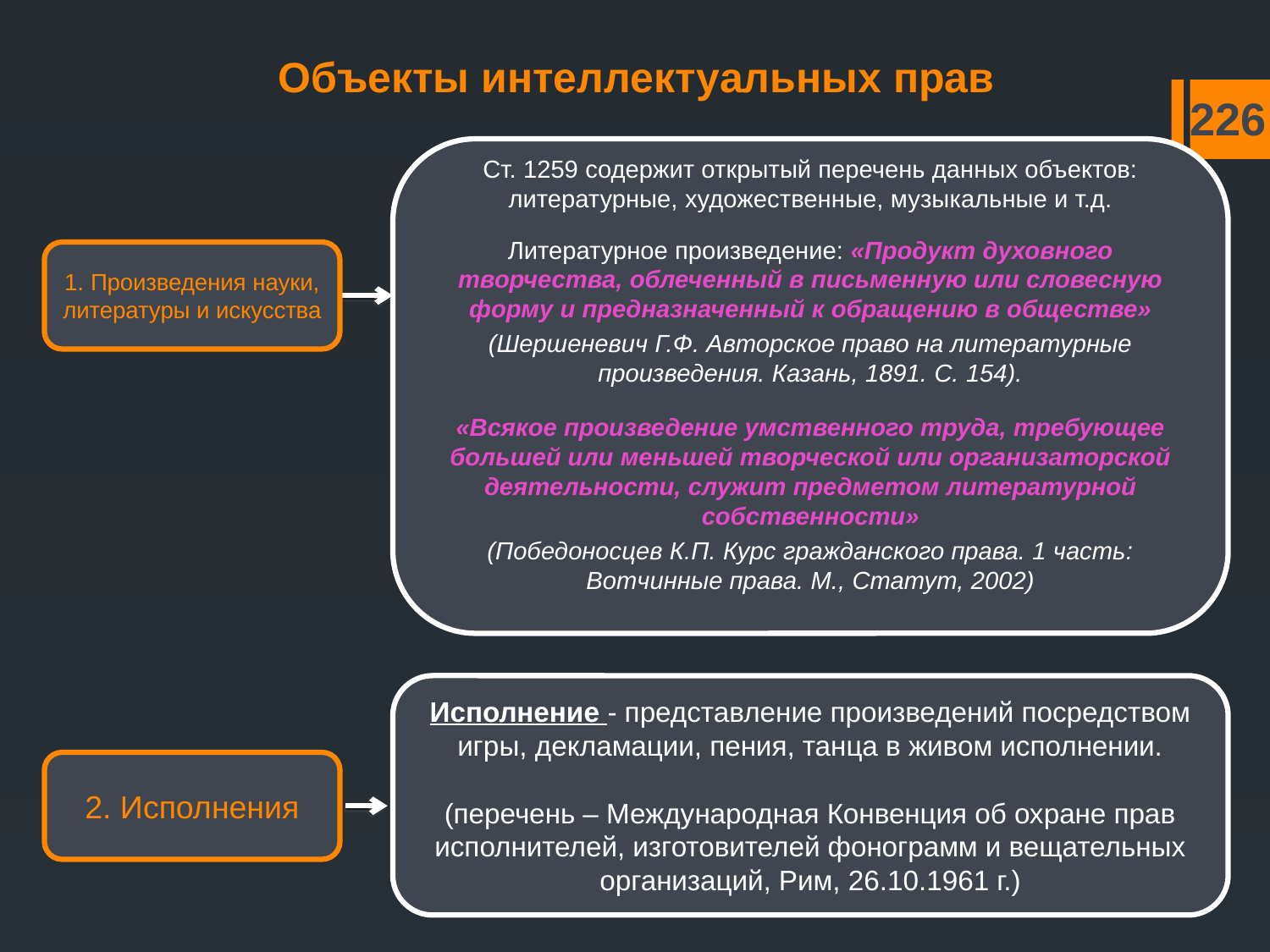

# Объекты интеллектуальных прав
226
Ст. 1259 содержит открытый перечень данных объектов: литературные, художественные, музыкальные и т.д.

Литературное произведение: «Продукт духовного творчества, облеченный в письменную или словесную форму и предназначенный к обращению в обществе»
(Шершеневич Г.Ф. Авторское право на литературные произведения. Казань, 1891. С. 154).

«Всякое произведение умственного труда, требующее большей или меньшей творческой или организаторской деятельности, служит предметом литературной собственности»
(Победоносцев К.П. Курс гражданского права. 1 часть: Вотчинные права. М., Статут, 2002)

1. Произведения науки, литературы и искусства
Исполнение - представление произведений посредством игры, декламации, пения, танца в живом исполнении.

(перечень – Международная Конвенция об охране прав исполнителей, изготовителей фонограмм и вещательных организаций, Рим, 26.10.1961 г.)
2. Исполнения